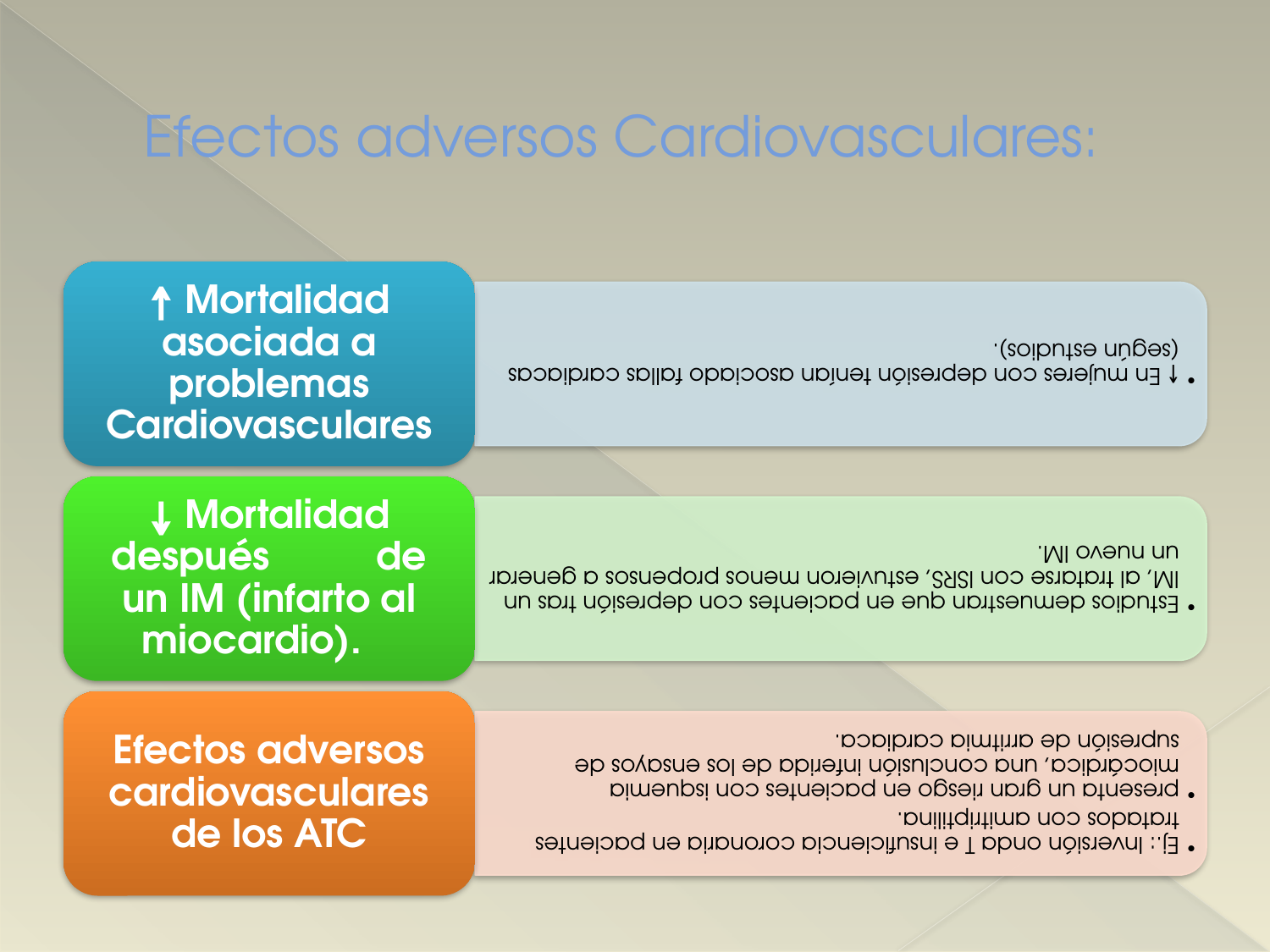

# Efectos adversos Cardiovasculares:
↑ En mujeres con depresión tenían asociado fallas cardiacas (según estudios).
↑ Mortalidad asociada a problemas Cardiovasculares
Estudios demuestran que en pacientes con depresión tras un IM, al tratarse con ISRS, estuvieron menos propensos a generar un nuevo IM.
↓ Mortalidad después	 de un IM (infarto al miocardio).
Ej.: Inversión onda T e insuficiencia coronaria en pacientes tratados con amitriptilina.
presenta un gran riesgo en pacientes con isquemia miocárdica, una conclusión inferida de los ensayos de supresión de arritmia cardiaca.
Efectos adversos cardiovasculares de los ATC